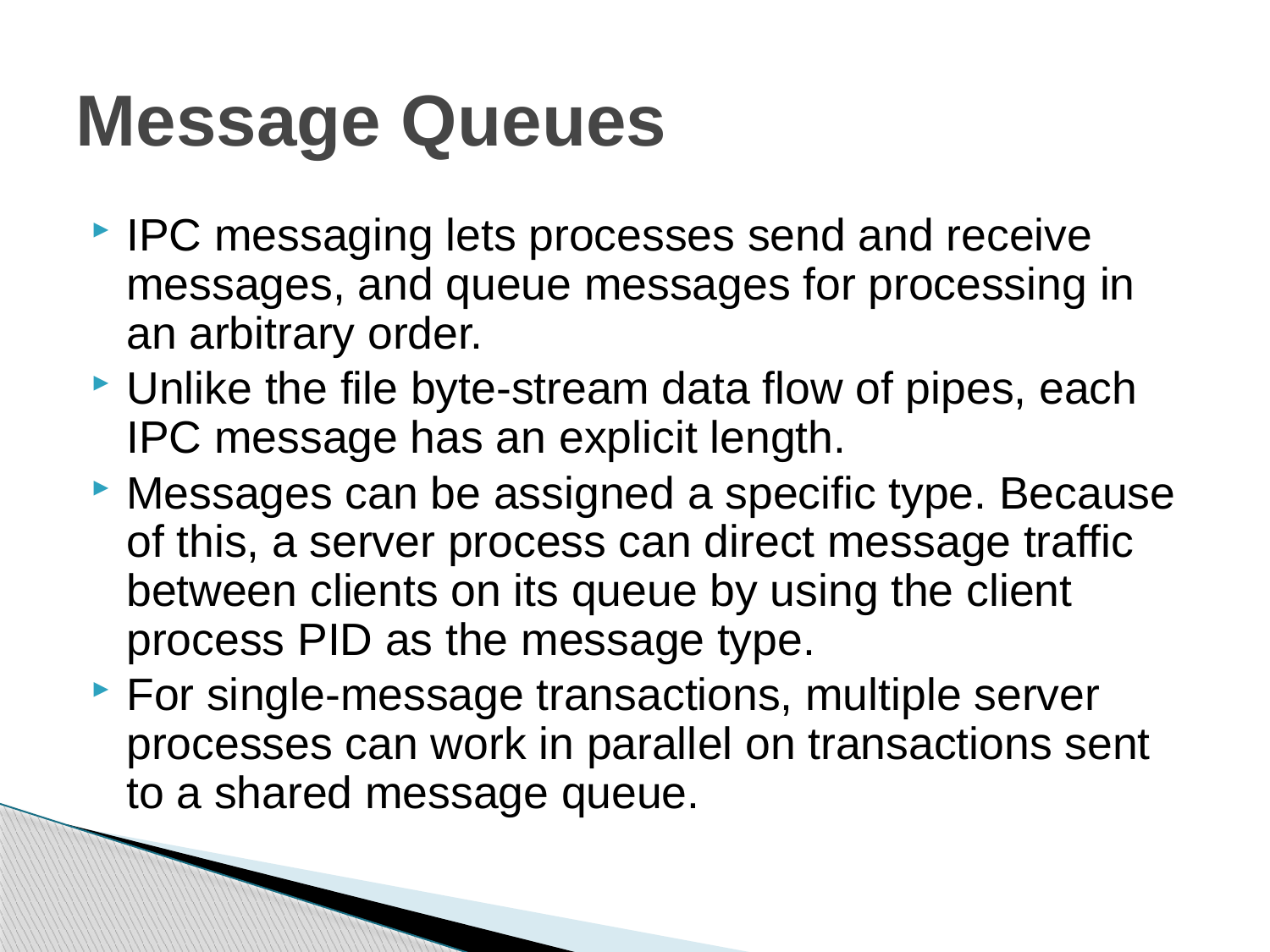

# Message Queues
IPC messaging lets processes send and receive messages, and queue messages for processing in an arbitrary order.
Unlike the file byte-stream data flow of pipes, each IPC message has an explicit length.
Messages can be assigned a specific type. Because of this, a server process can direct message traffic between clients on its queue by using the client process PID as the message type.
For single-message transactions, multiple server processes can work in parallel on transactions sent to a shared message queue.